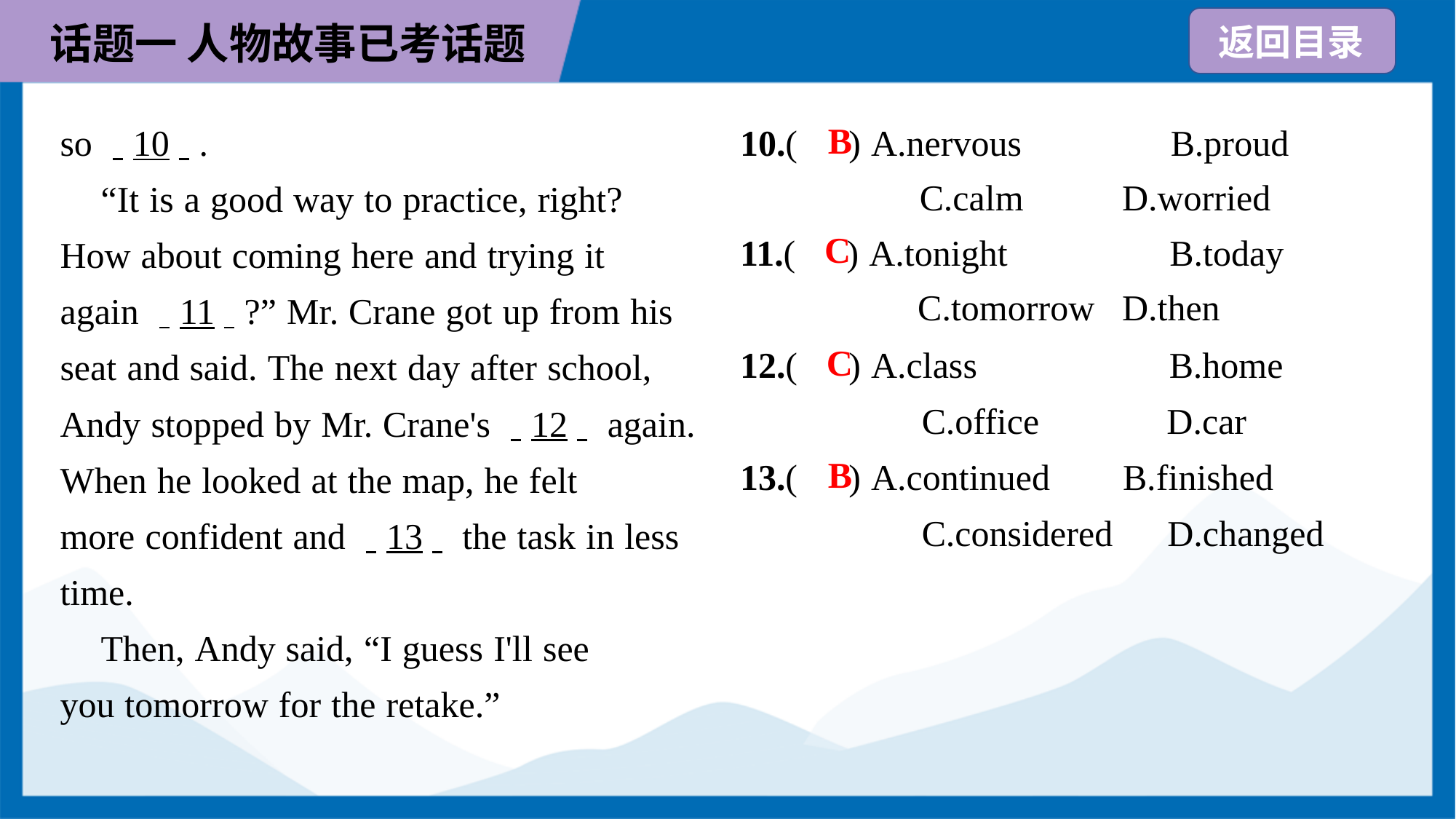

10.(     ) A.nervous	B.proud
C.calm	D.worried
so . .10. ..
    “It is a good way to practice, right?
How about coming here and trying it
again . .11. .?” Mr. Crane got up from his
seat and said. The next day after school,
Andy stopped by Mr. Crane's . .12. . again.
When he looked at the map, he felt
more confident and . .13. . the task in less
time.
    Then, Andy said, “I guess I'll see
you tomorrow for the retake.”

B
11.(     ) A.tonight	B.today
C.tomorrow	D.then
C
12.(     ) A.class	             B.home
                    C.office              D.car
C
13.(     ) A.continued        B.finished
                    C.considered      D.changed
B